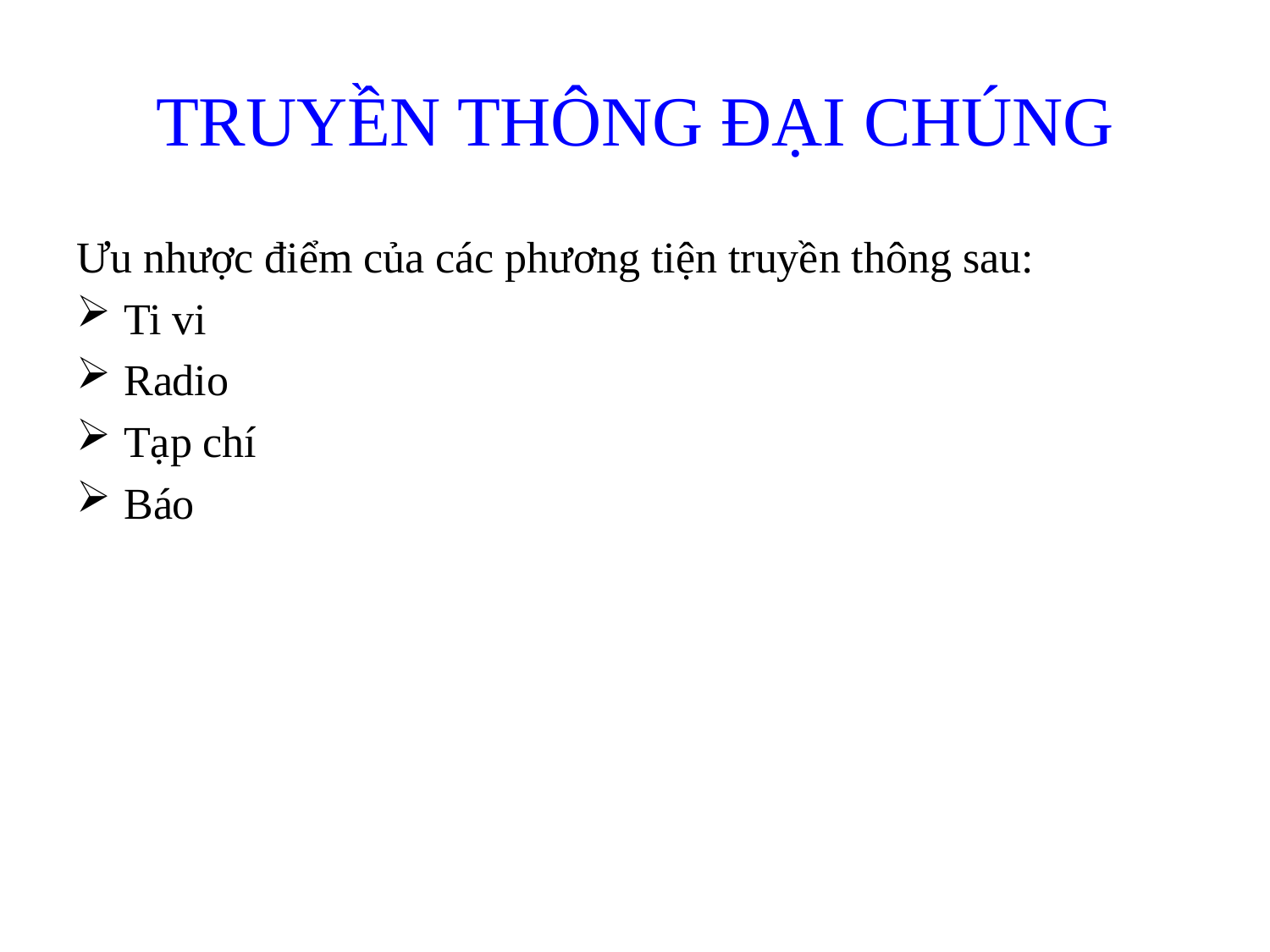

# TRUYỀN THÔNG ĐẠI CHÚNG
Ưu nhược điểm của các phương tiện truyền thông sau:
Ti vi
Radio
Tạp chí
Báo